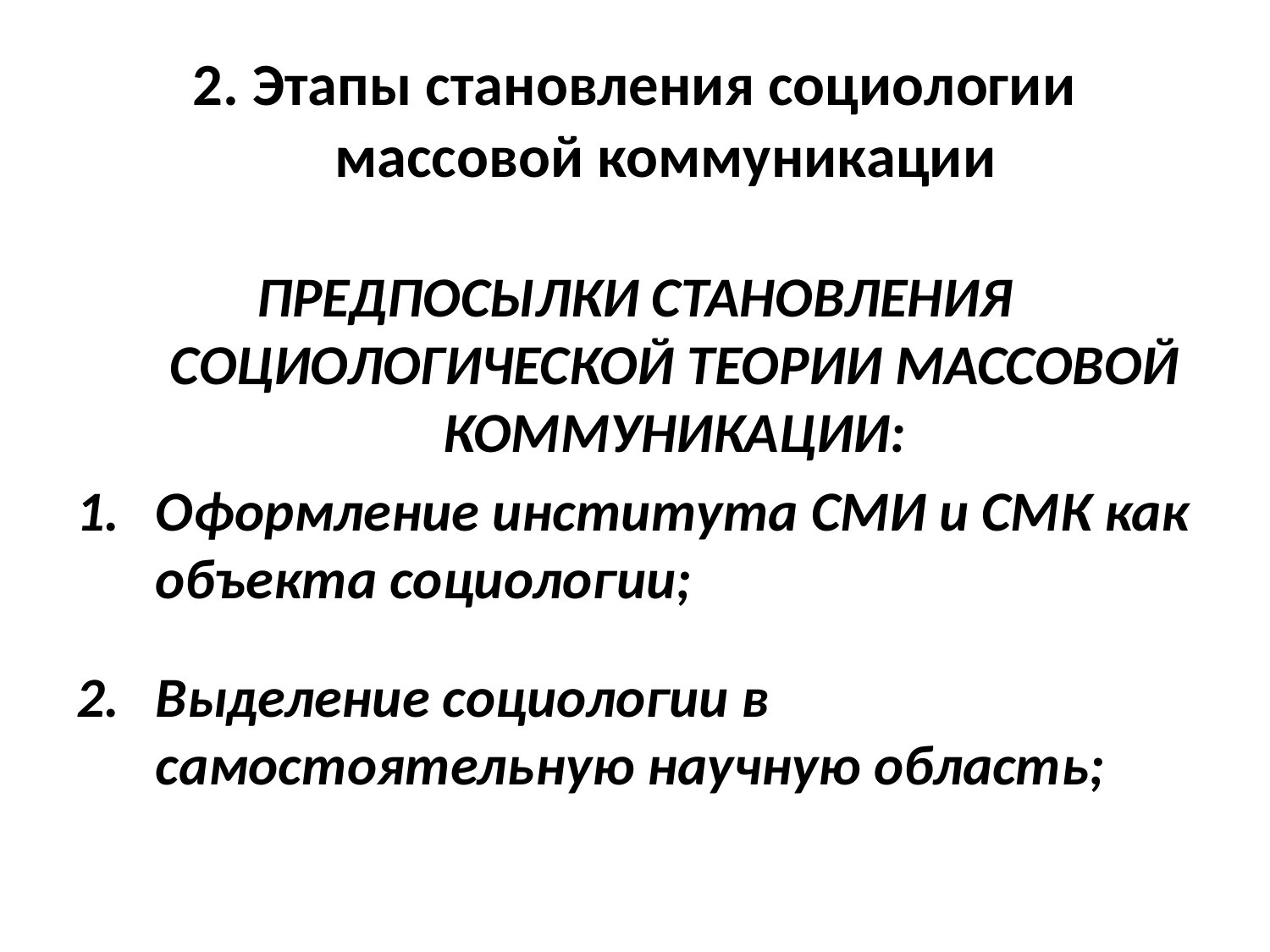

# 2. Этапы становления социологии массовой коммуникации
ПРЕДПОСЫЛКИ СТАНОВЛЕНИЯ СОЦИОЛОГИЧЕСКОЙ ТЕОРИИ МАССОВОЙ КОММУНИКАЦИИ:
Оформление института СМИ и СМК как объекта социологии;

Выделение социологии в самостоятельную научную область;